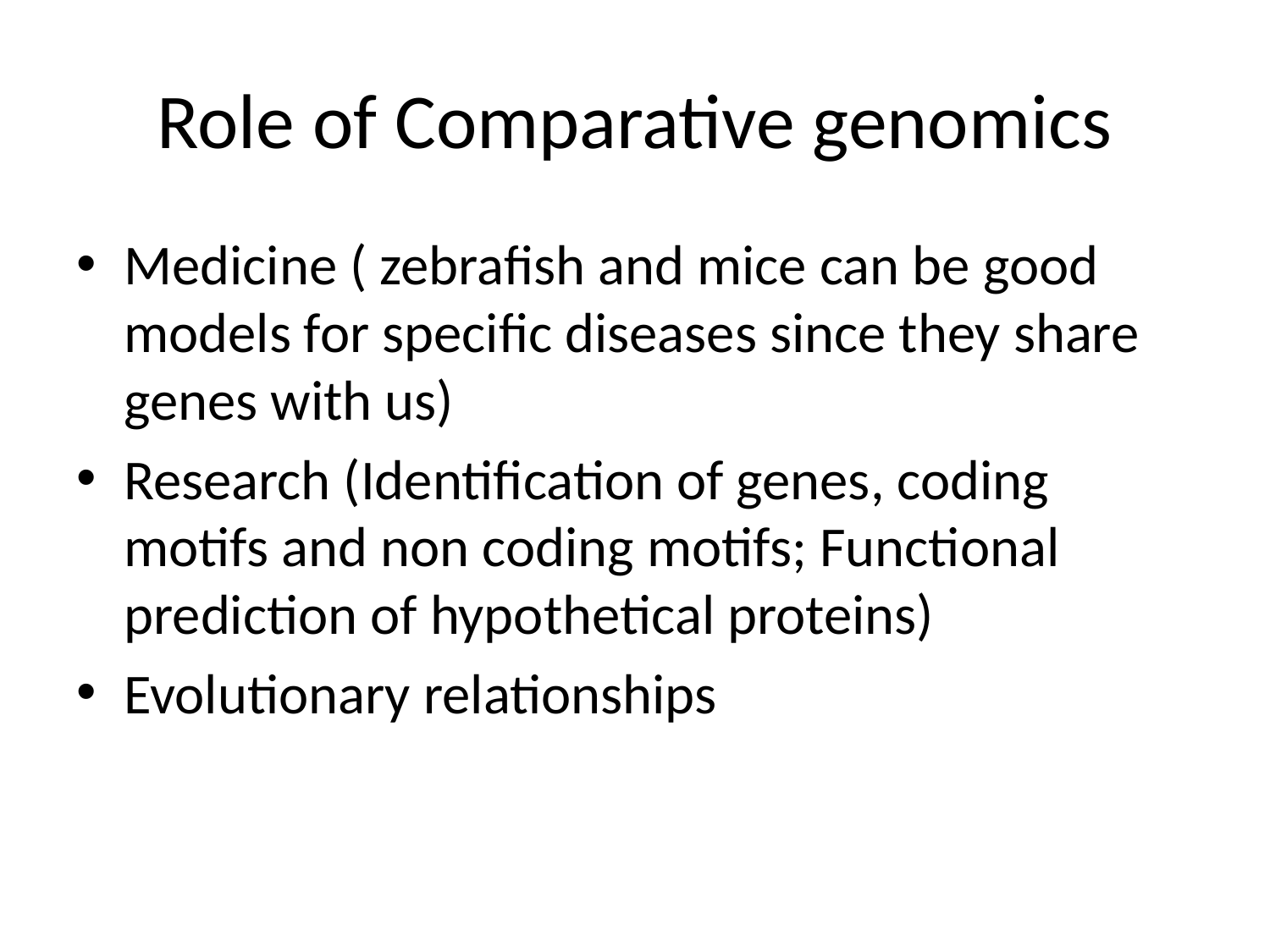

# Role of Comparative genomics
Medicine ( zebrafish and mice can be good models for specific diseases since they share genes with us)
Research (Identification of genes, coding motifs and non coding motifs; Functional prediction of hypothetical proteins)
Evolutionary relationships